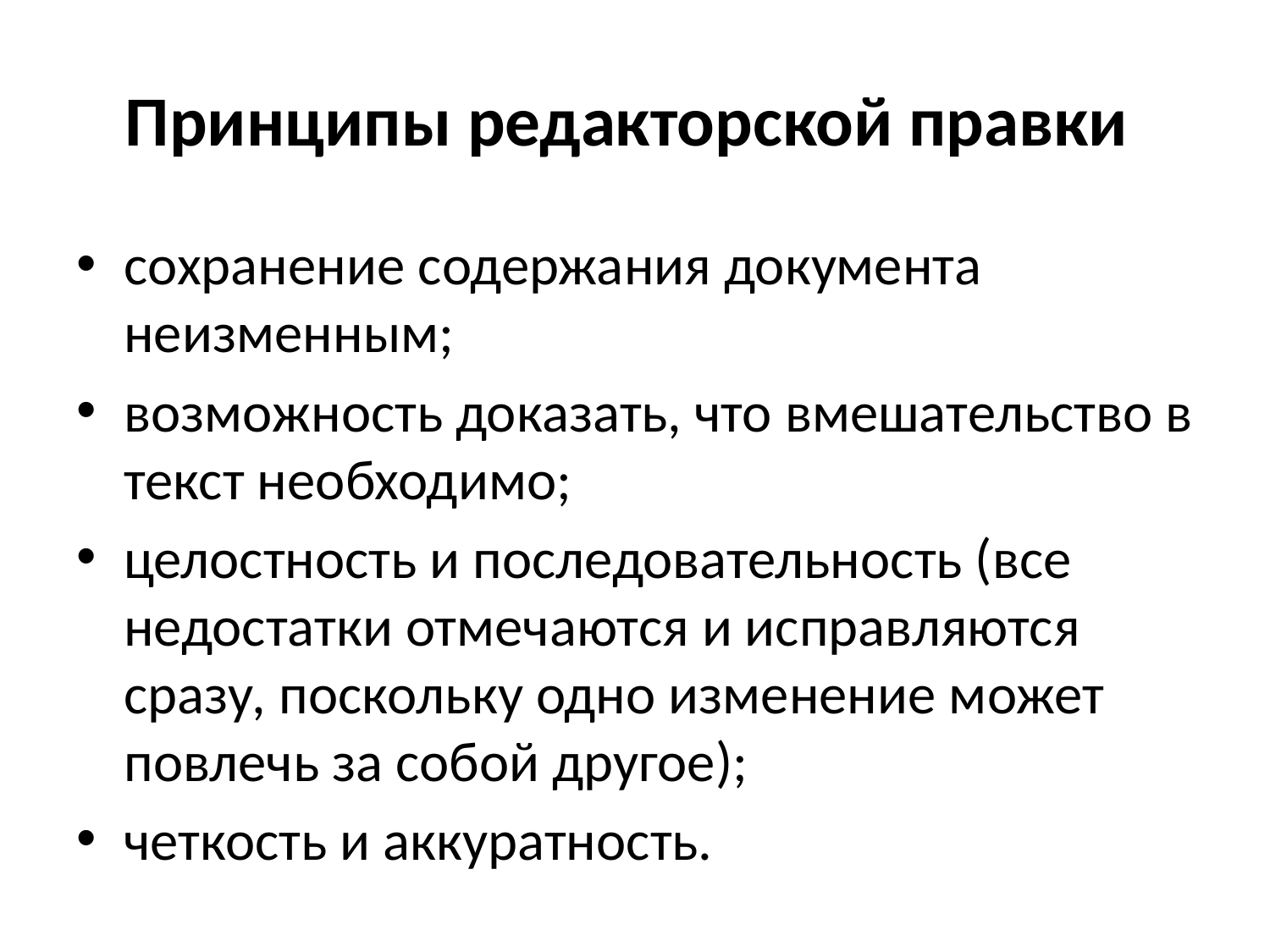

# Принципы редакторской правки
сохранение содержания документа неизменным;
возможность доказать, что вмешательство в текст необходимо;
целостность и последовательность (все недостатки отмечаются и исправляются сразу, поскольку одно изменение может повлечь за собой другое);
четкость и аккуратность.